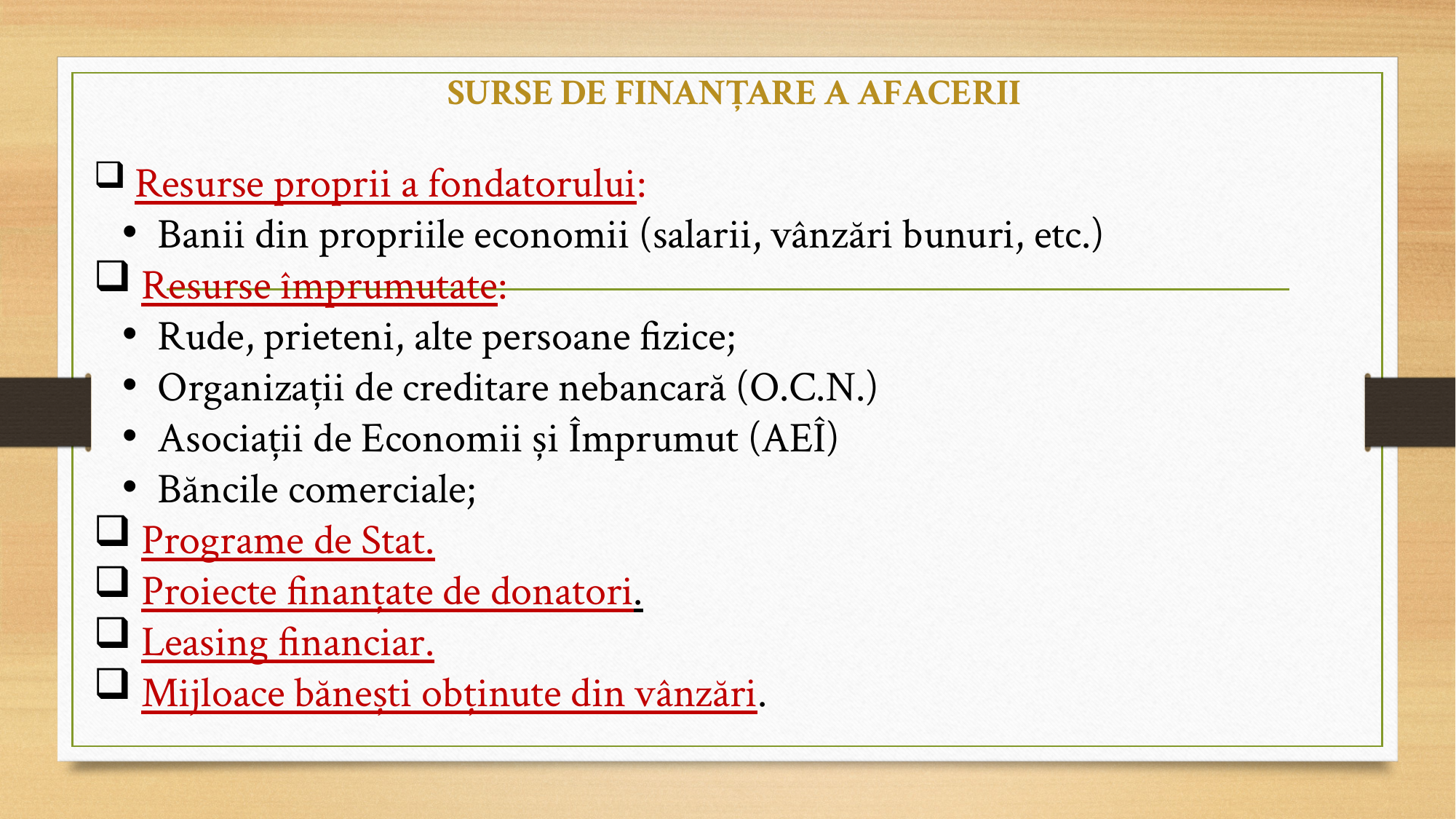

SURSE DE FINANȚARE A AFACERII
 Resurse proprii a fondatorului:
 Banii din propriile economii (salarii, vânzări bunuri, etc.)
 Resurse împrumutate:
 Rude, prieteni, alte persoane fizice;
 Organizații de creditare nebancară (O.C.N.)
 Asociații de Economii și Împrumut (AEÎ)
 Băncile comerciale;
 Programe de Stat.
 Proiecte finanțate de donatori.
 Leasing financiar.
 Mijloace băneşti obținute din vânzări.